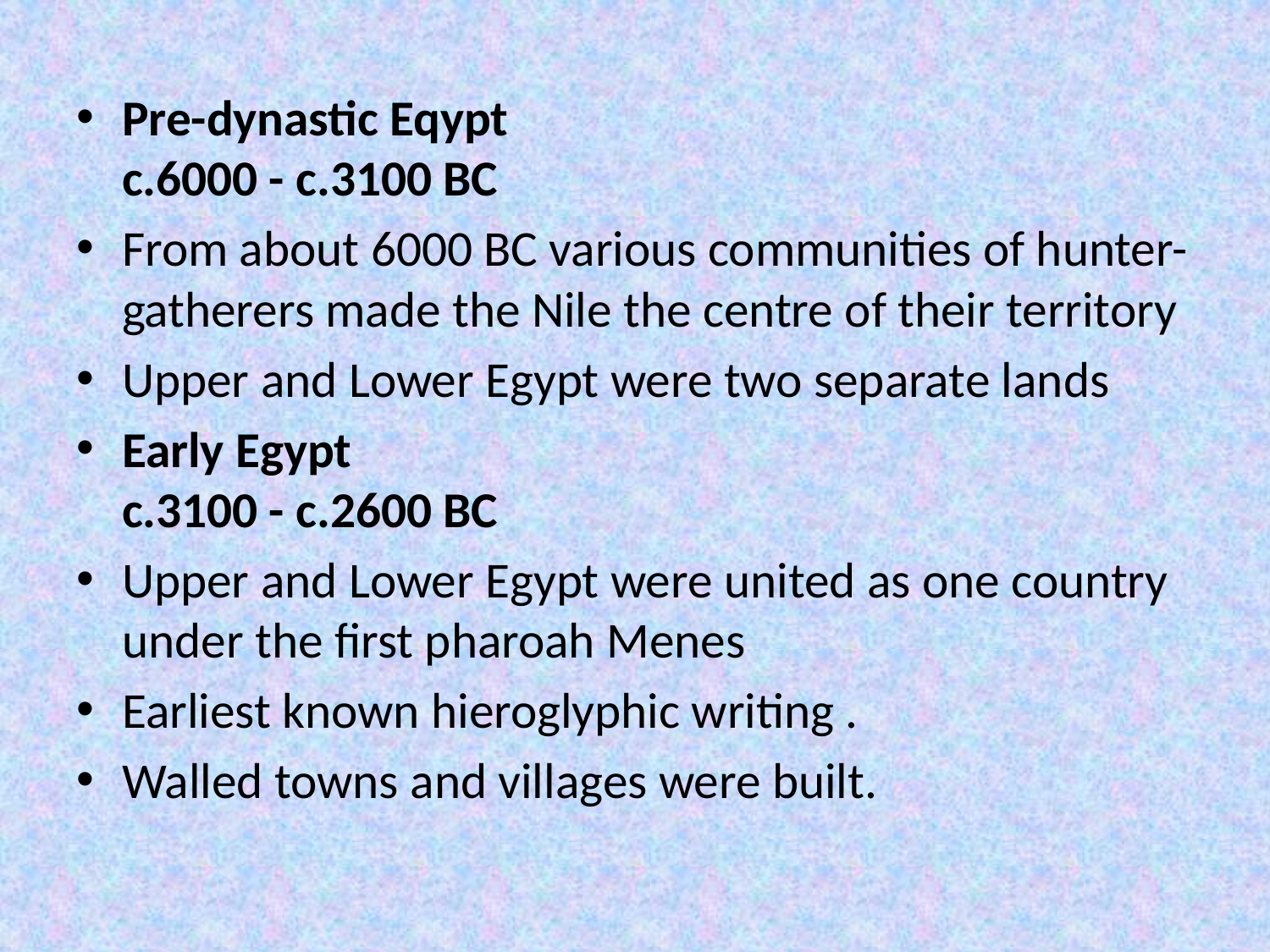

Pre-dynastic Eqypt
c.6000 - c.3100 BC
From about 6000 BC various communities of hunter-gatherers made the Nile the centre of their territory
Upper and Lower Egypt were two separate lands
Early Egypt
c.3100 - c.2600 BC
Upper and Lower Egypt were united as one country under the first pharoah Menes
Earliest known hieroglyphic writing .
Walled towns and villages were built.